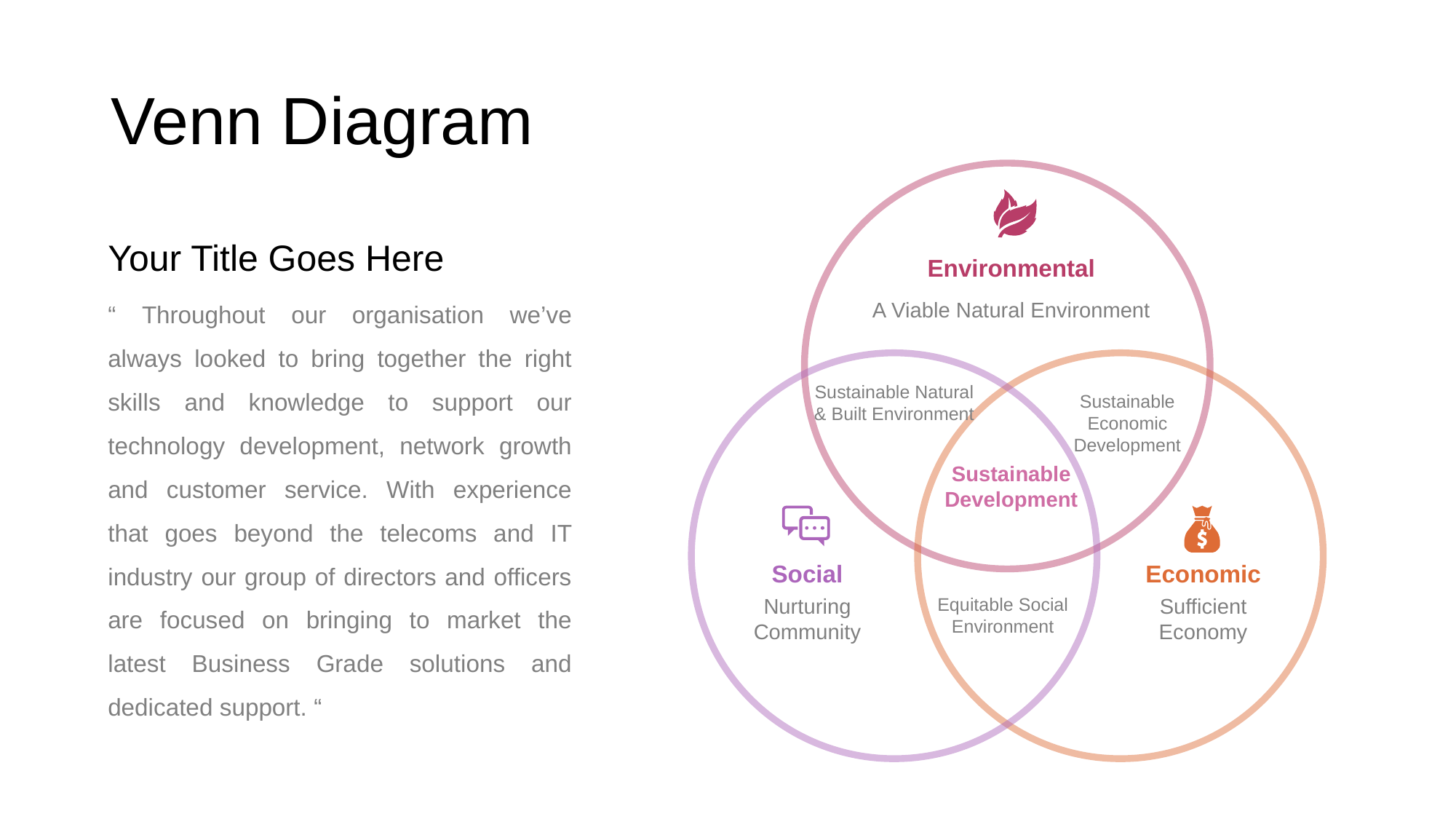

# Venn Diagram

Your Title Goes Here
Environmental
A Viable Natural Environment
“ Throughout our organisation we’ve always looked to bring together the right skills and knowledge to support our technology development, network growth and customer service. With experience that goes beyond the telecoms and IT industry our group of directors and officers are focused on bringing to market the latest Business Grade solutions and dedicated support. “

Sustainable Natural & Built Environment
Sustainable Economic Development
Sustainable
Development

Social
Economic
Equitable Social Environment
Nurturing
Community
Sufficient
Economy